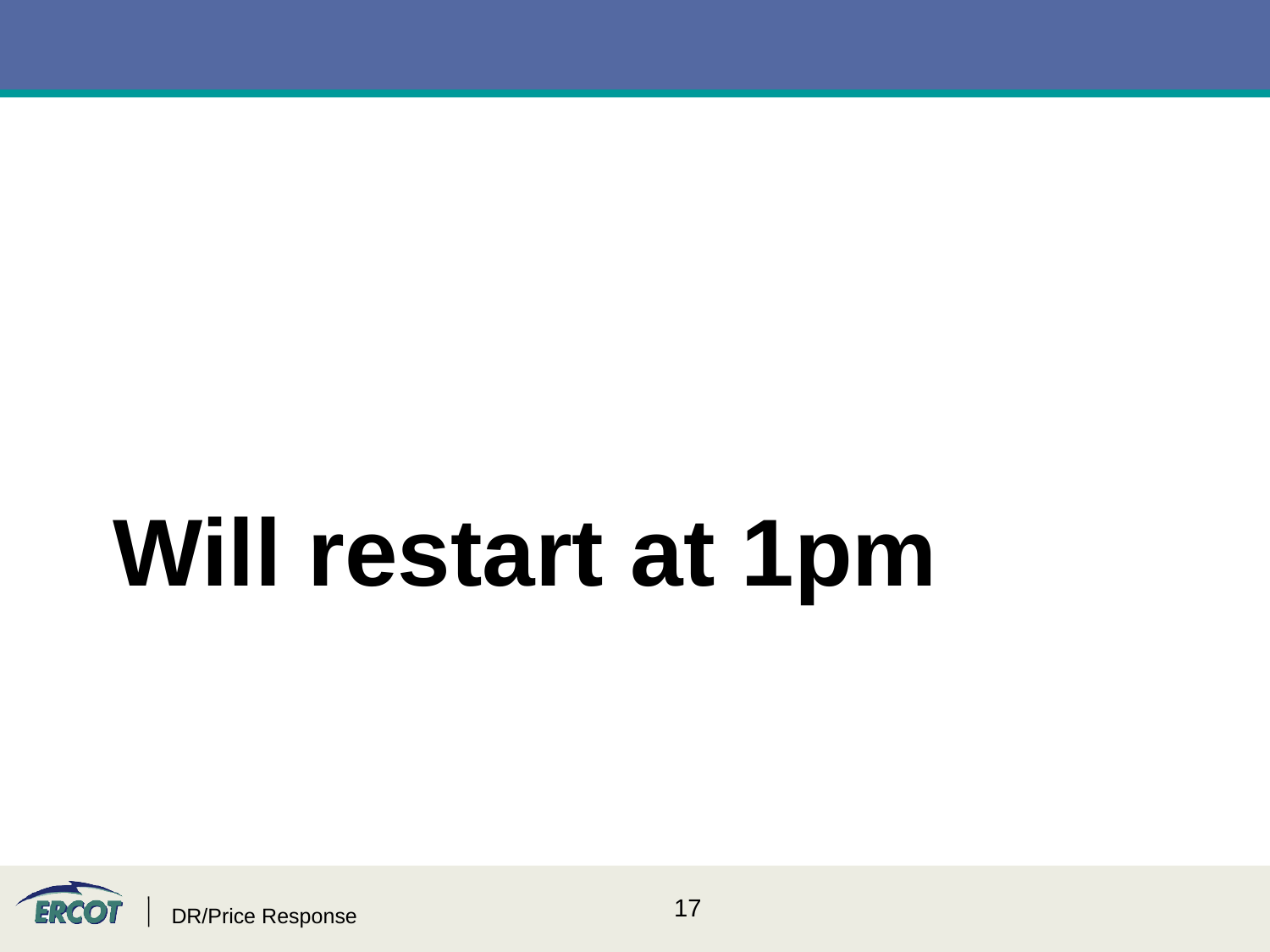

Will restart at 1pm
#
DR/Price Response